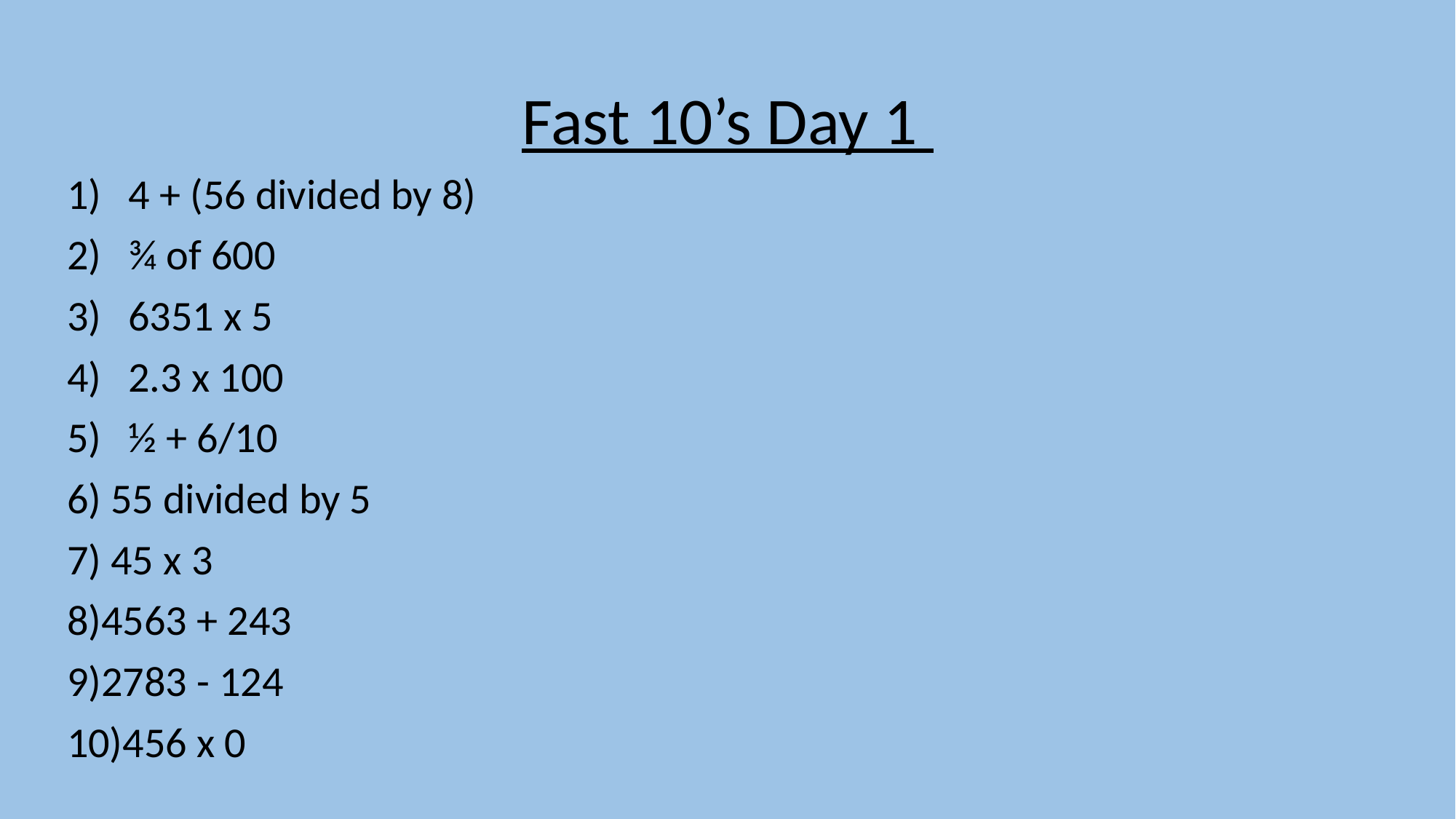

# Fast 10’s Day 1
4 + (56 divided by 8)
¾ of 600
6351 x 5
2.3 x 100
½ + 6/10
6) 55 divided by 5
7) 45 x 3
8)4563 + 243
9)2783 - 124
10)456 x 0